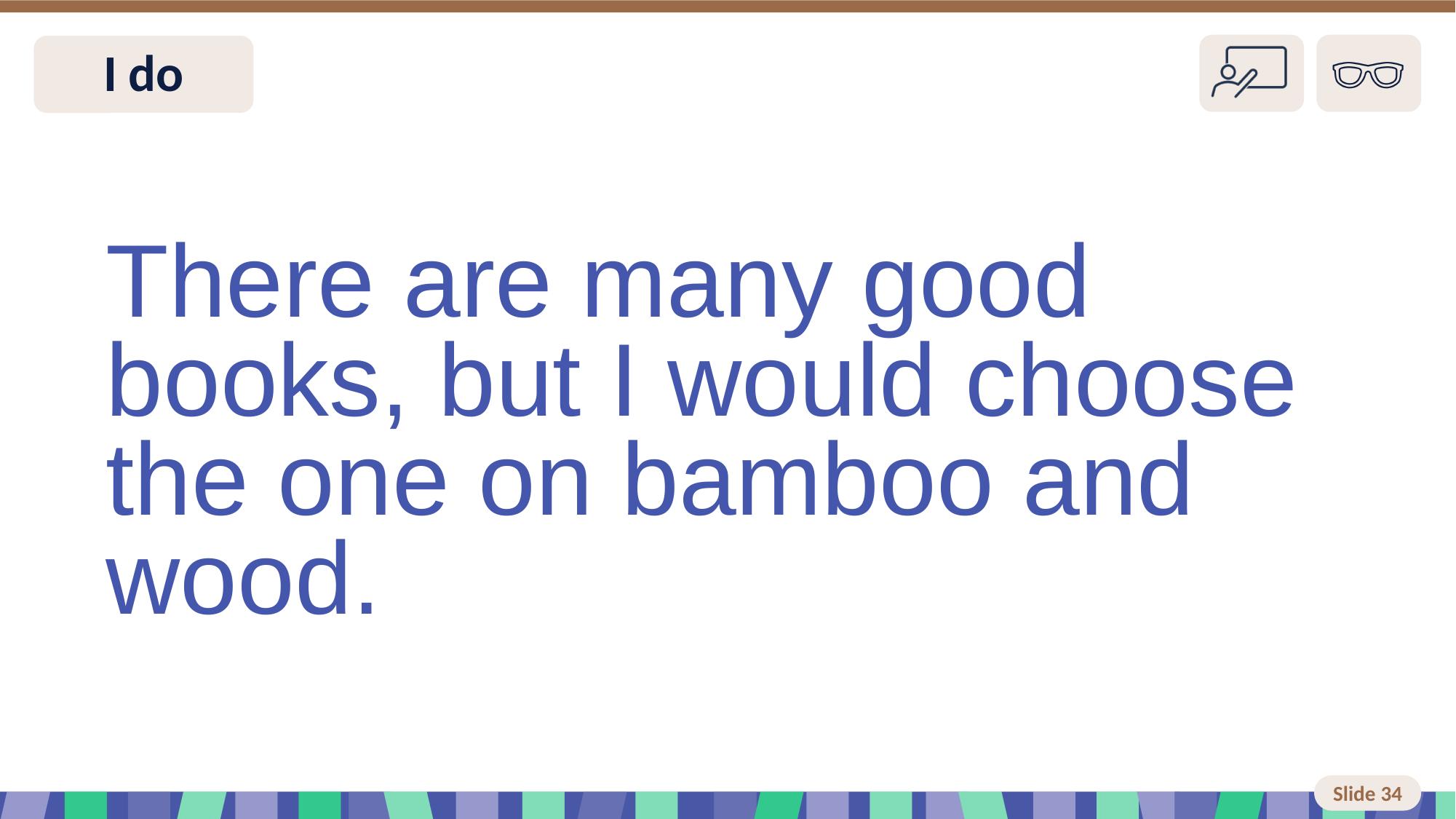

Slide 34 I do
There are many good
books, but I would choose
the one on bamboo and
wood.